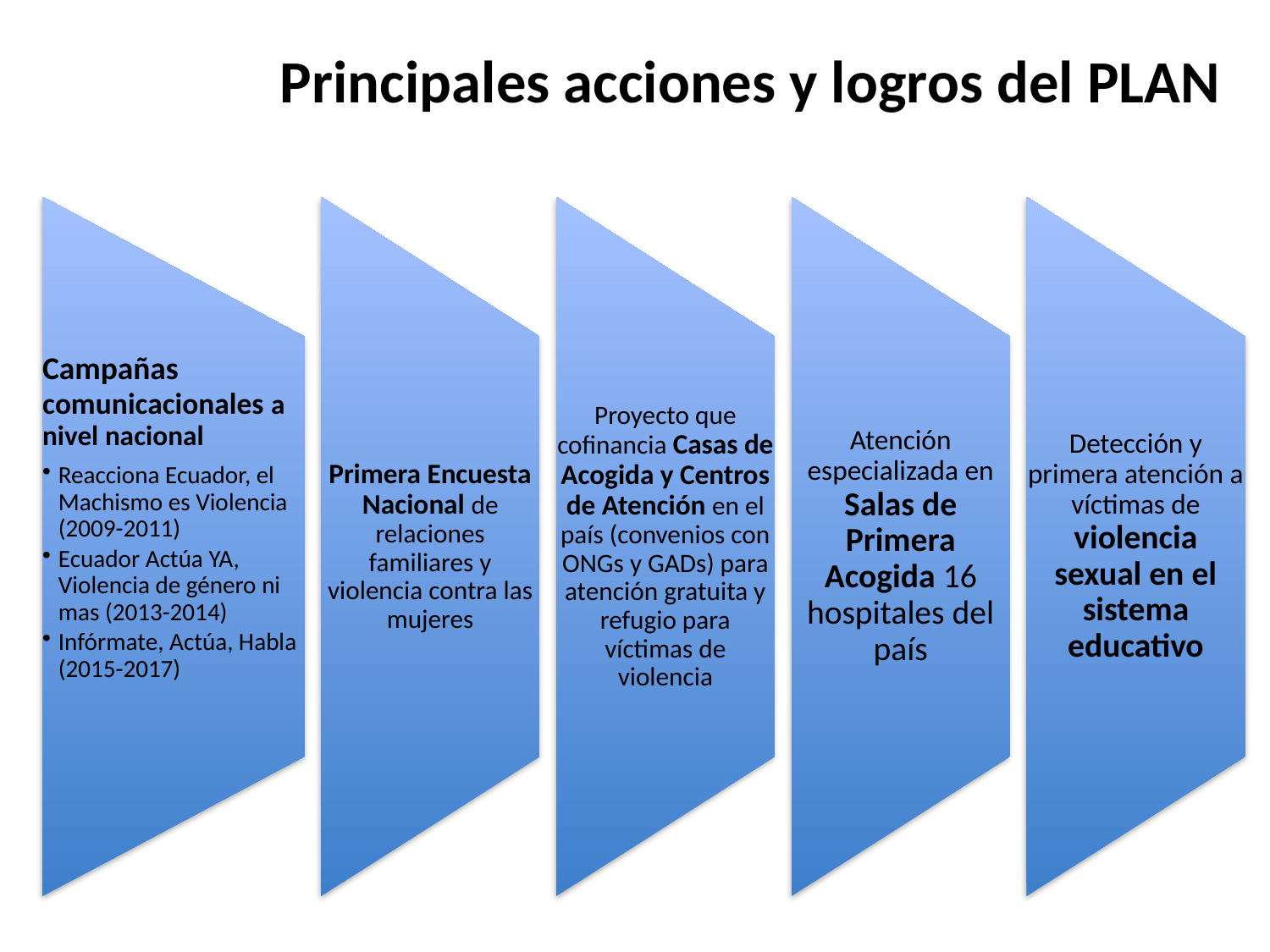

# Principales acciones y logros del PLAN
Campañas comunicacionales a nivel nacional
Reacciona Ecuador, el Machismo es Violencia (2009-2011)
Ecuador Actúa YA, Violencia de género ni mas (2013-2014)
Infórmate, Actúa, Habla (2015-2017)
Primera Encuesta Nacional de relaciones familiares y violencia contra las mujeres
Proyecto que cofinancia Casas de Acogida y Centros de Atención en el país (convenios con ONGs y GADs) para atención gratuita y refugio para víctimas de violencia
Atención especializada en Salas de Primera Acogida 16 hospitales del país
Detección y primera atención a víctimas de violencia sexual en el sistema educativo